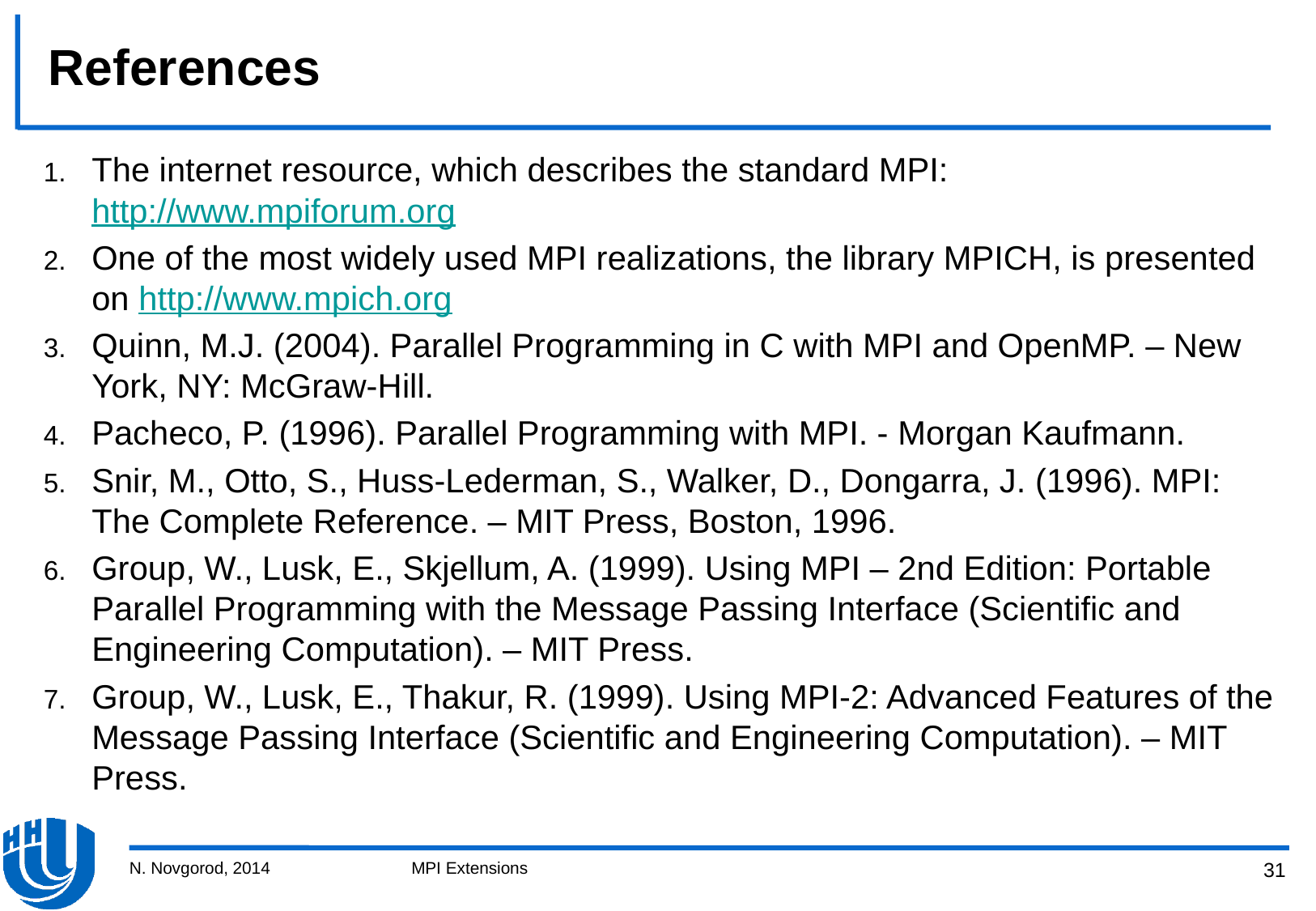

# References
The internet resource, which describes the standard MPI: http://www.mpiforum.org
One of the most widely used MPI realizations, the library MPICH, is presented on http://www.mpich.org
Quinn, M.J. (2004). Parallel Programming in C with MPI and OpenMP. – New York, NY: McGraw-Hill.
Pacheco, P. (1996). Parallel Programming with MPI. - Morgan Kaufmann.
Snir, M., Otto, S., Huss-Lederman, S., Walker, D., Dongarra, J. (1996). MPI: The Complete Reference. – MIT Press, Boston, 1996.
Group, W., Lusk, E., Skjellum, A. (1999). Using MPI – 2nd Edition: Portable Parallel Programming with the Message Passing Interface (Scientific and Engineering Computation). – MIT Press.
Group, W., Lusk, E., Thakur, R. (1999). Using MPI-2: Advanced Features of the Message Passing Interface (Scientific and Engineering Computation). – MIT Press.
N. Novgorod, 2014
MPI Extensions
31